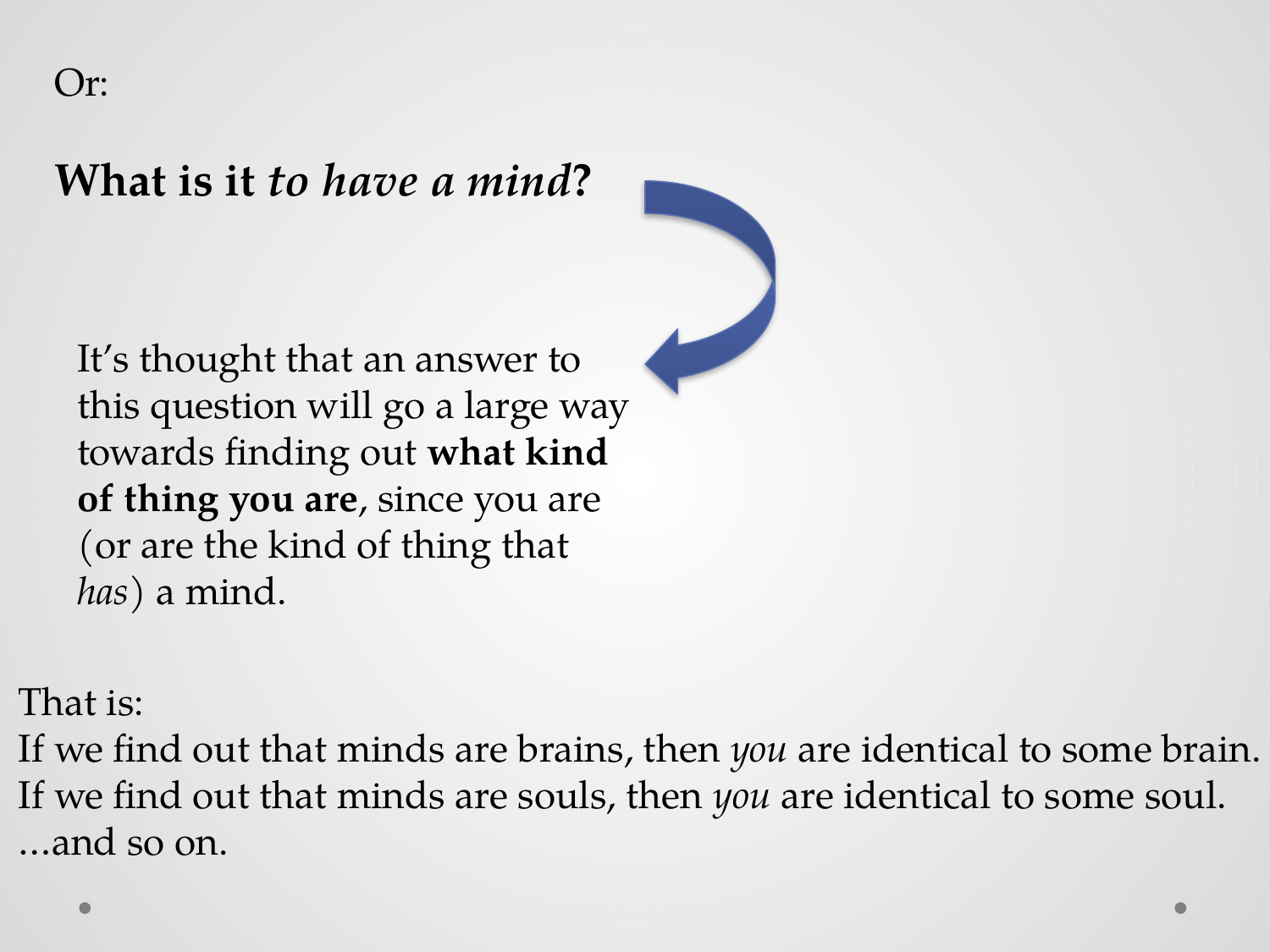

Or:

What is it to have a mind?

It’s thought that an answer to this question will go a large way towards finding out what kind of thing you are, since you are (or are the kind of thing that has) a mind.
That is:
If we find out that minds are brains, then you are identical to some brain.
If we find out that minds are souls, then you are identical to some soul.
…and so on.